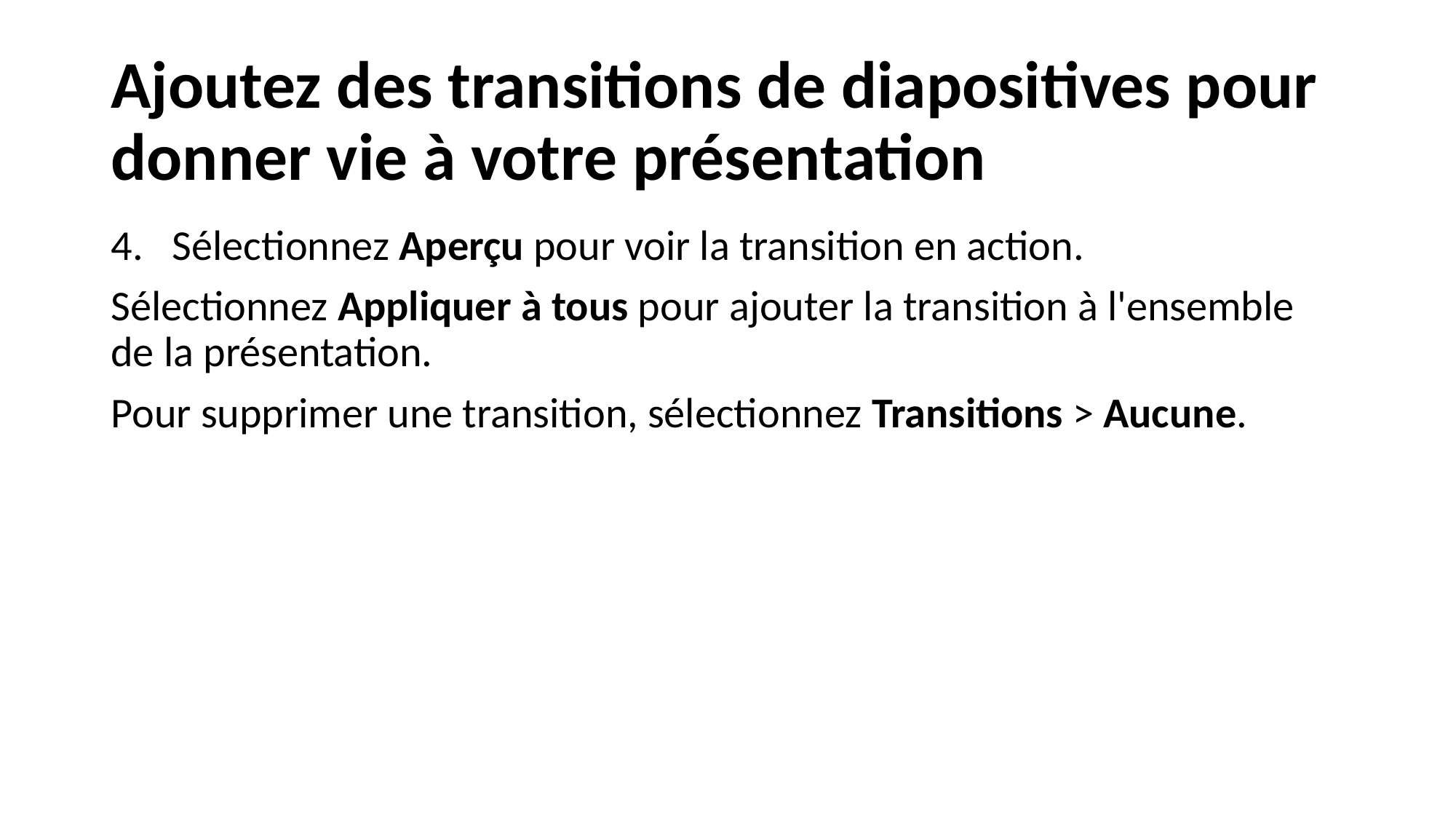

# Ajoutez des transitions de diapositives pour donner vie à votre présentation
Sélectionnez Aperçu pour voir la transition en action.
Sélectionnez Appliquer à tous pour ajouter la transition à l'ensemble de la présentation.
Pour supprimer une transition, sélectionnez Transitions > Aucune.